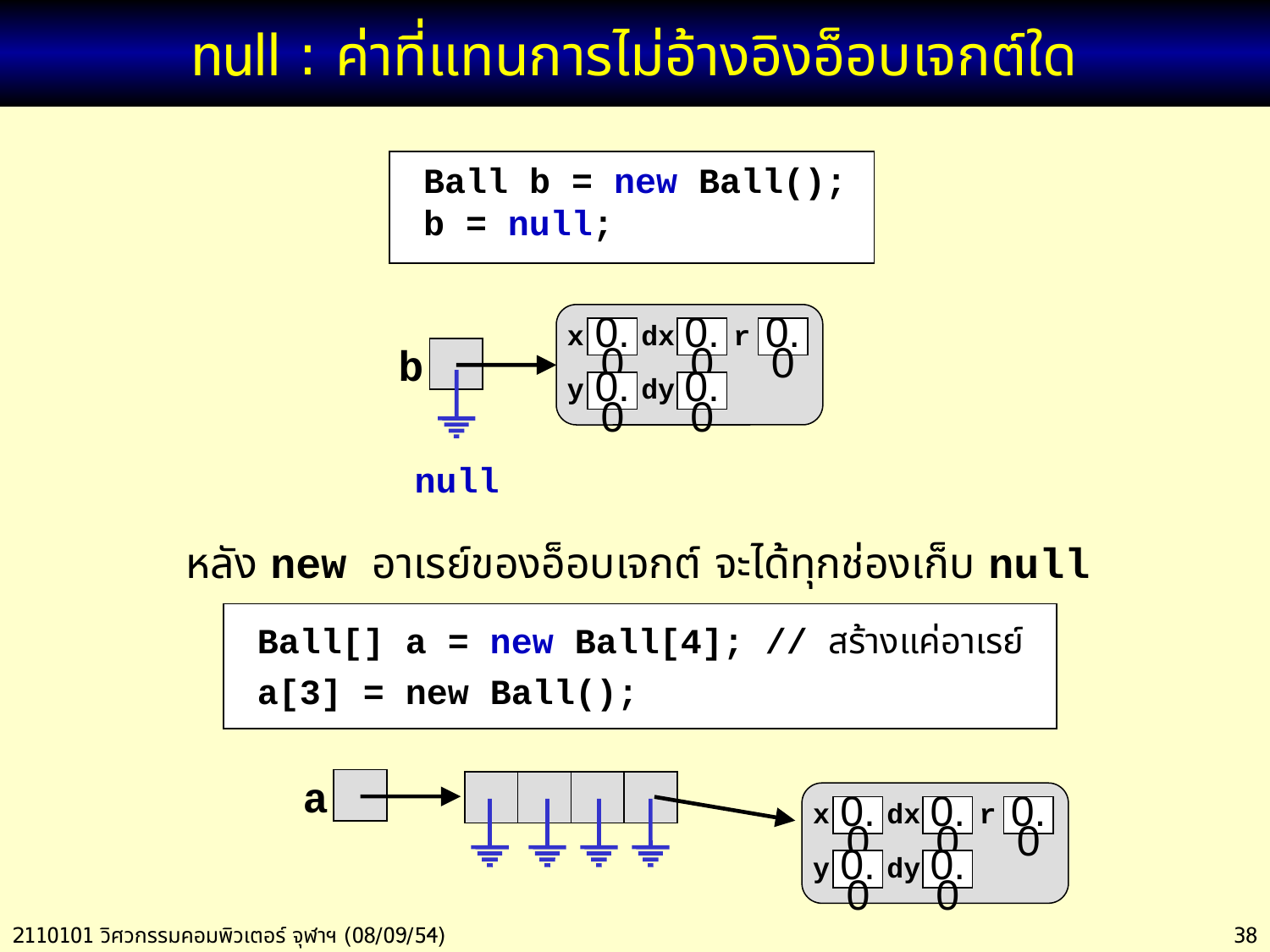

# null : ค่าที่แทนการไม่อ้างอิงอ็อบเจกต์ใด
 Ball b = new Ball();
 b = null;

x
dx
r
0.0
0.0
0.0
y
dy
0.0
0.0

b

null
หลัง new อาเรย์ของอ็อบเจกต์ จะได้ทุกช่องเก็บ null
 Ball[] a = new Ball[4]; // สร้างแค่อาเรย์
 a[3] = new Ball();

a

x
dx
r
0.0
0.0
0.0
y
dy
0.0
0.0